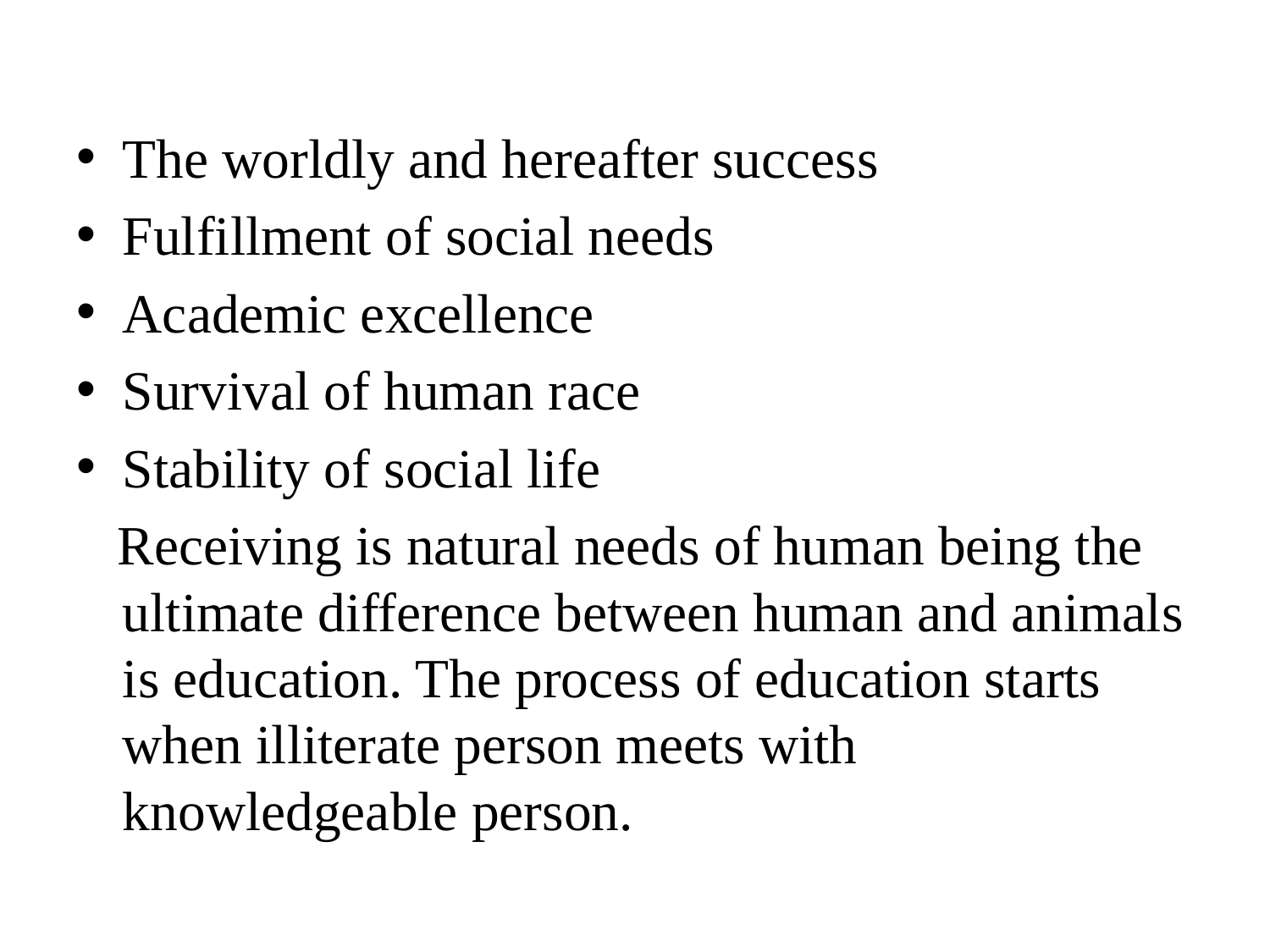

#
The worldly and hereafter success
Fulfillment of social needs
Academic excellence
Survival of human race
Stability of social life
   Receiving is natural needs of human being the ultimate difference between human and animals is education. The process of education starts when illiterate person meets with knowledgeable person.